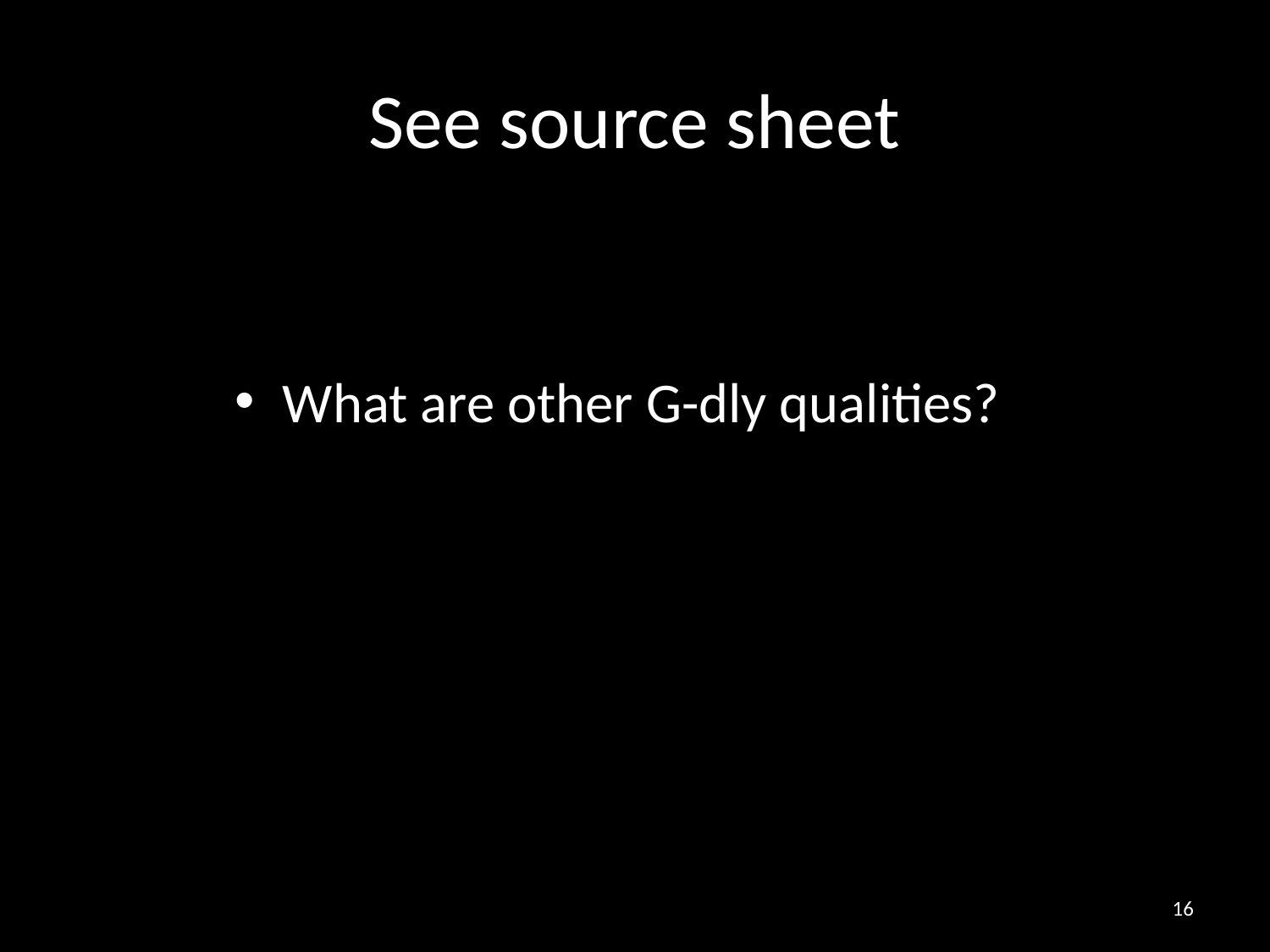

# See source sheet
What are other G-dly qualities?
16